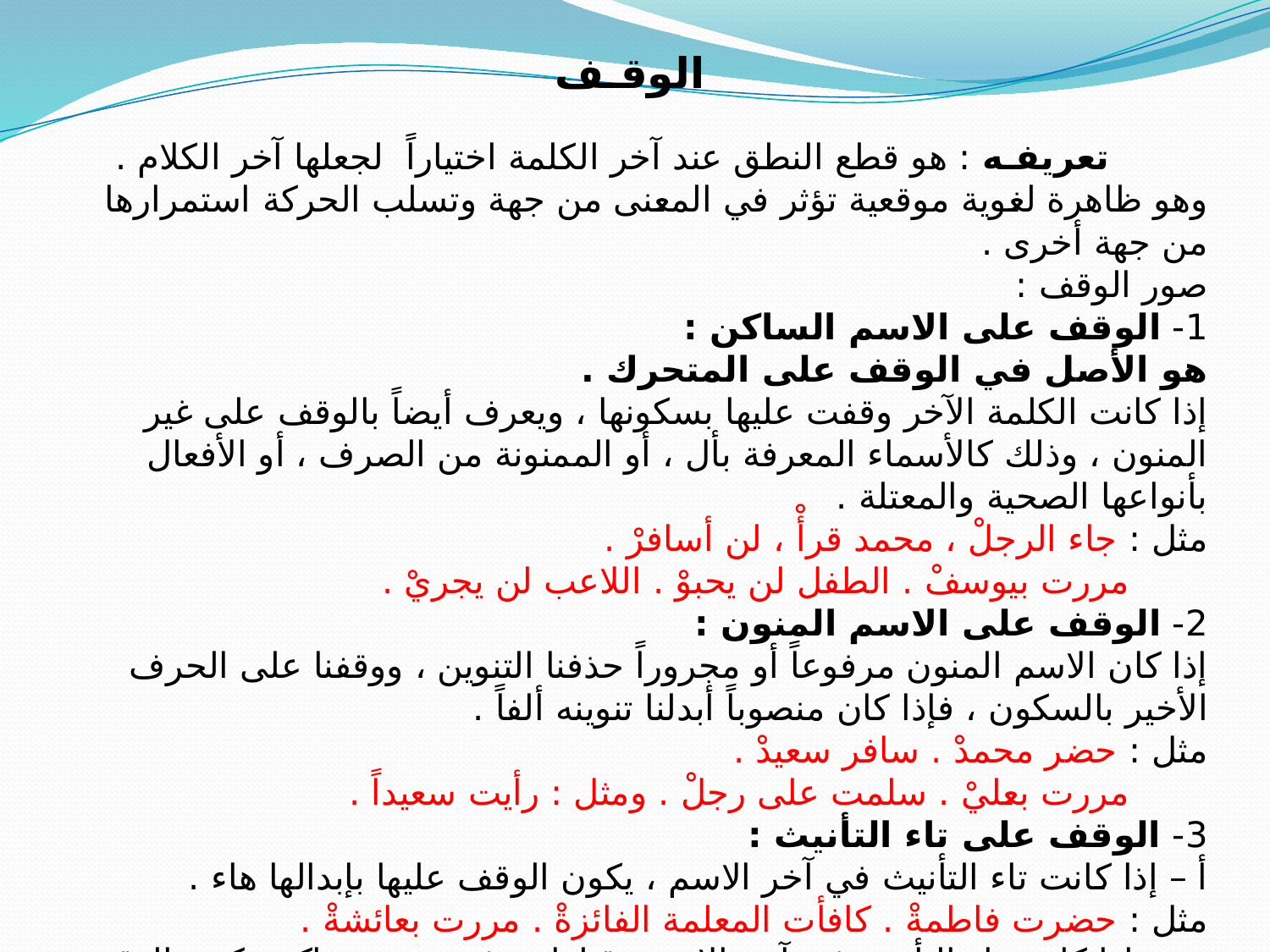

الوقـف

        تعريفـه : هو قطع النطق عند آخر الكلمة اختياراً  لجعلها آخر الكلام .
وهو ظاهرة لغوية موقعية تؤثر في المعنى من جهة وتسلب الحركة استمرارها من جهة أخرى .
صور الوقف :
1- الوقف على الاسم الساكن :
هو الأصل في الوقف على المتحرك .
إذا كانت الكلمة الآخر وقفت عليها بسكونها ، ويعرف أيضاً بالوقف على غير المنون ، وذلك كالأسماء المعرفة بأل ، أو الممنونة من الصرف ، أو الأفعال بأنواعها الصحية والمعتلة .
مثل : جاء الرجلْ ، محمد قرأْ ، لن أسافرْ .
       مررت بيوسفْ . الطفل لن يحبوْ . اللاعب لن يجريْ .
2- الوقف على الاسم المنون :
إذا كان الاسم المنون مرفوعاً أو مجروراً حذفنا التنوين ، ووقفنا على الحرف الأخير بالسكون ، فإذا كان منصوباً أبدلنا تنوينه ألفاً .
مثل : حضر محمدْ . سافر سعيدْ .
       مررت بعليْ . سلمت على رجلْ . ومثل : رأيت سعيداً .
3- الوقف على تاء التأنيث :
أ – إذا كانت تاء التأنيث في آخر الاسم ، يكون الوقف عليها بإبدالها هاء .
مثل : حضرت فاطمةْ . كافأت المعلمة الفائزةْ . مررت بعائشةْ .
ب – إذا كانت تاء التأنيث في آخر الاسم وقبلها حرف صحيح ساكن يكون الوقف عليها بالتاء المفتوحة الساكنة .
مثل : هذه بنتْ . ومررت بأختْ .